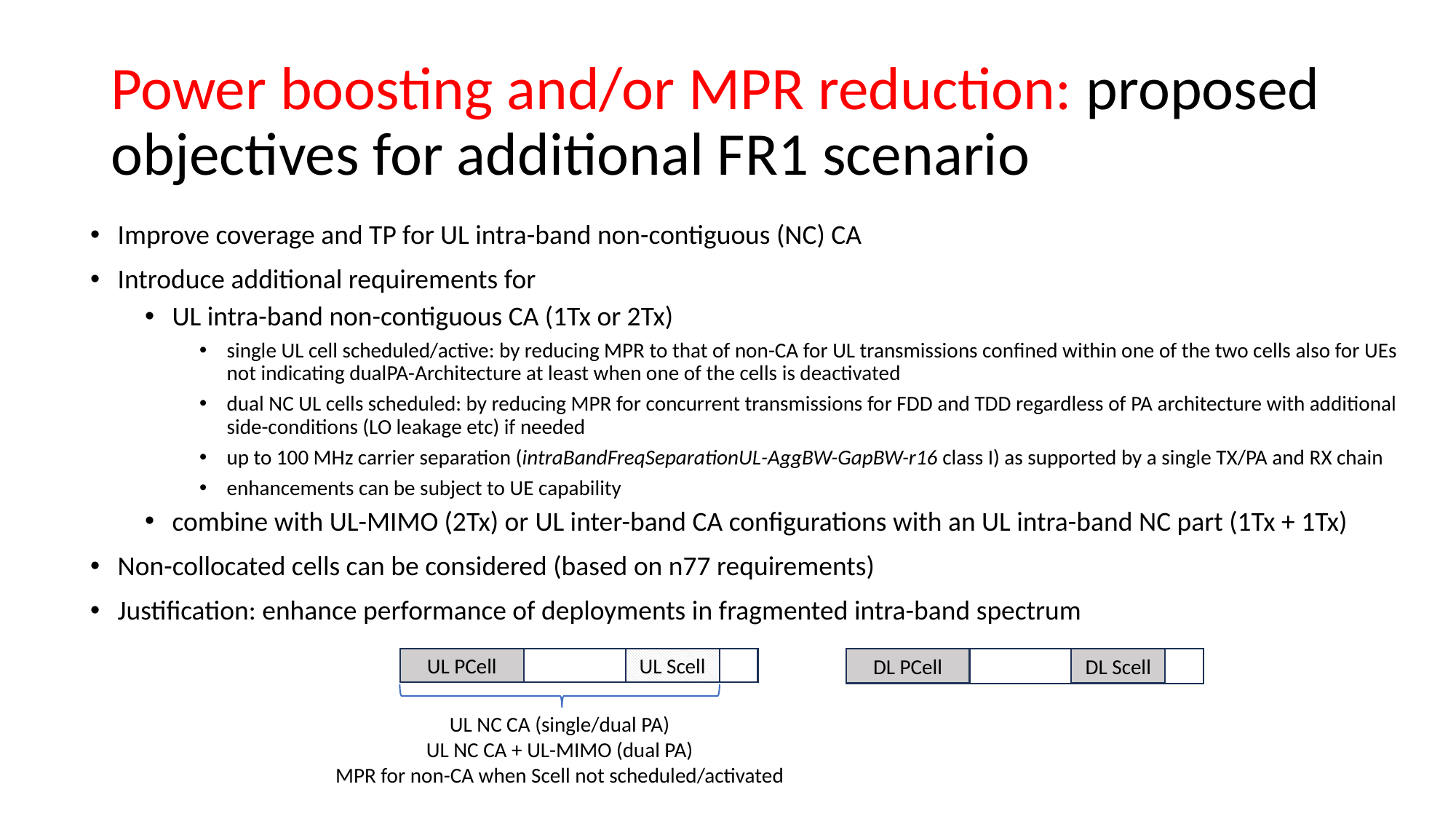

# Power boosting and/or MPR reduction: proposed objectives for additional FR1 scenario

Improve coverage and TP for UL intra-band non-contiguous (NC) CA
Introduce additional requirements for
UL intra-band non-contiguous CA (1Tx or 2Tx)
single UL cell scheduled/active: by reducing MPR to that of non-CA for UL transmissions confined within one of the two cells also for UEs not indicating dualPA-Architecture at least when one of the cells is deactivated
dual NC UL cells scheduled: by reducing MPR for concurrent transmissions for FDD and TDD regardless of PA architecture with additional side-conditions (LO leakage etc) if needed
up to 100 MHz carrier separation (intraBandFreqSeparationUL-AggBW-GapBW-r16 class I) as supported by a single TX/PA and RX chain
enhancements can be subject to UE capability
combine with UL-MIMO (2Tx) or UL inter-band CA configurations with an UL intra-band NC part (1Tx + 1Tx)
Non-collocated cells can be considered (based on n77 requirements)
Justification: enhance performance of deployments in fragmented intra-band spectrum

DL Scell
UL Scell

UL PCell
DL PCell

UL NC CA (single/dual PA)
UL NC CA + UL-MIMO (dual PA)
MPR for non-CA when Scell not scheduled/activated